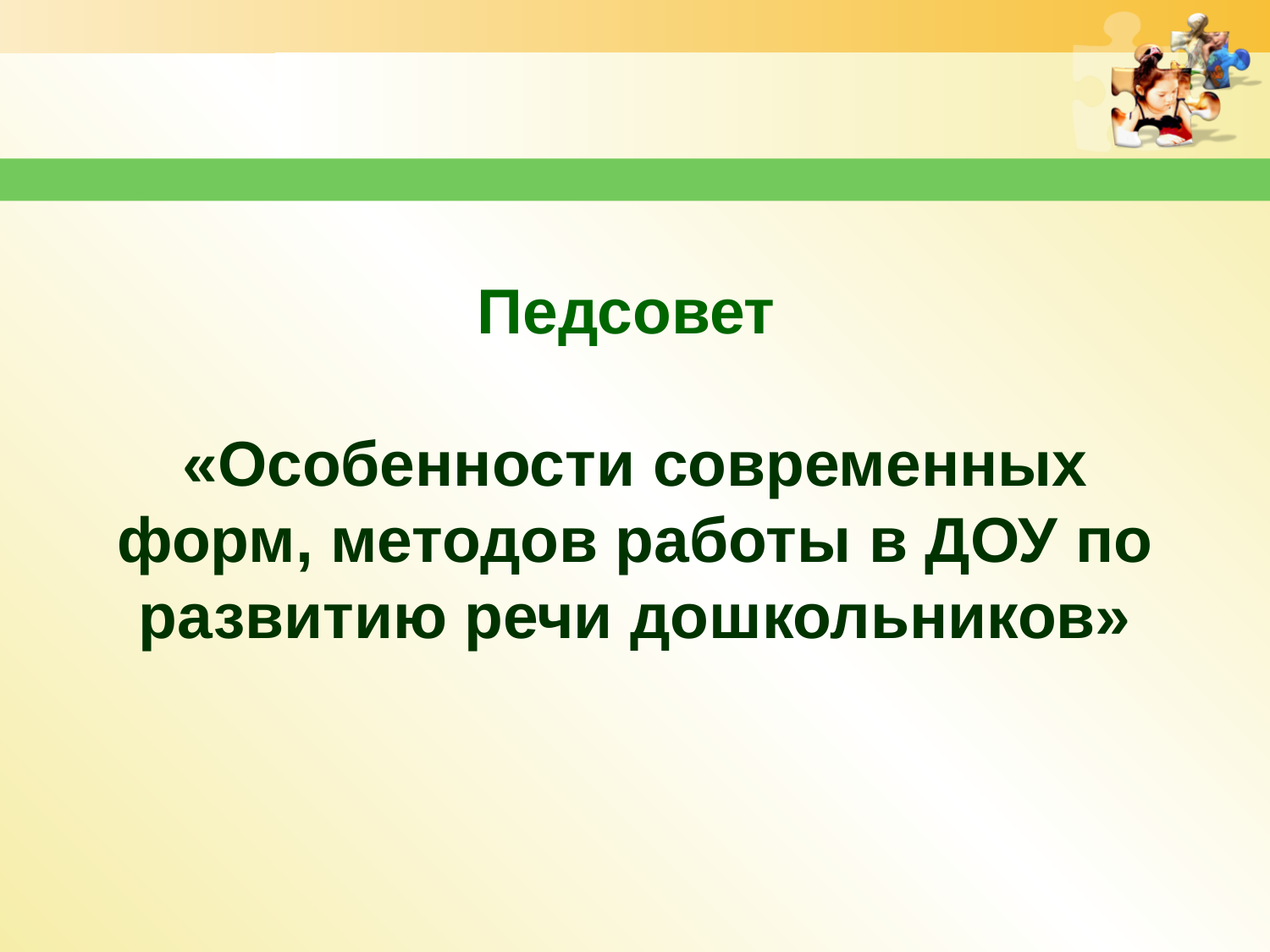

Педсовет
«Особенности современных форм, методов работы в ДОУ по развитию речи дошкольников»